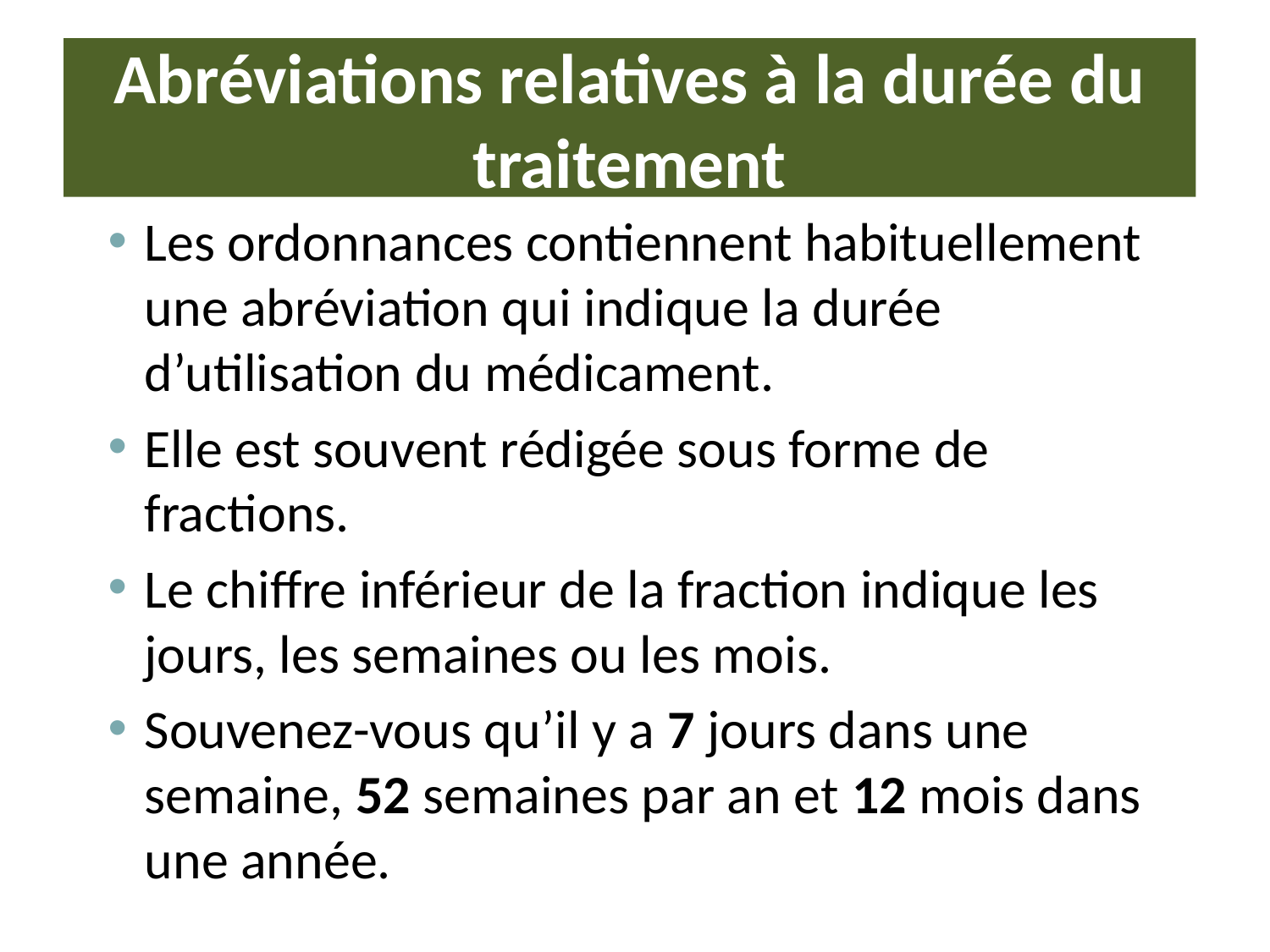

# Abréviations relatives à la durée du traitement
Les ordonnances contiennent habituellement une abréviation qui indique la durée d’utilisation du médicament.
Elle est souvent rédigée sous forme de fractions.
Le chiffre inférieur de la fraction indique les jours, les semaines ou les mois.
Souvenez-vous qu’il y a 7 jours dans une semaine, 52 semaines par an et 12 mois dans une année.